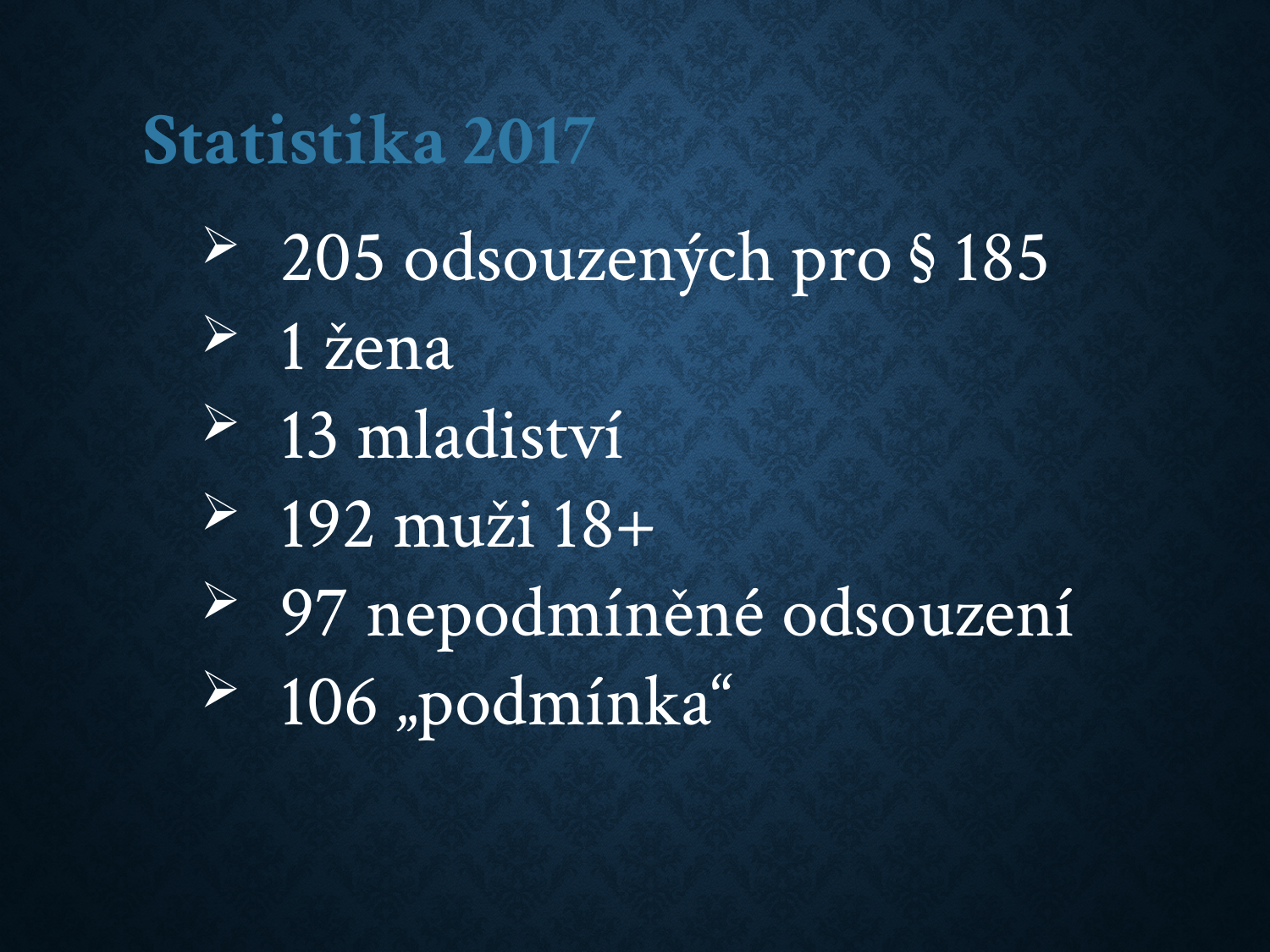

Statistika 2017
205 odsouzených pro § 185
1 žena
13 mladiství
192 muži 18+
97 nepodmíněné odsouzení
106 „podmínka“